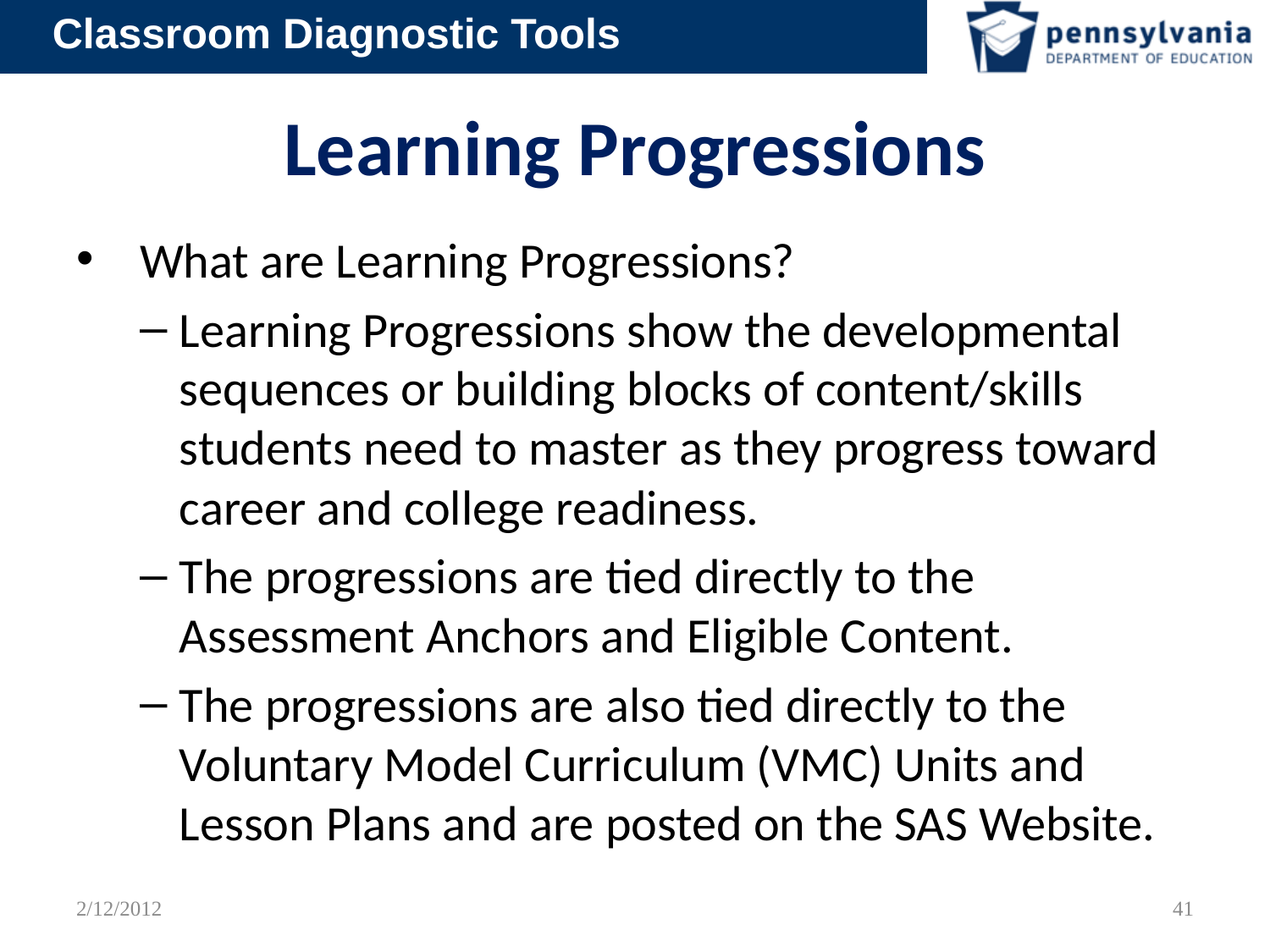

# Learning Progressions
What are Learning Progressions?
Learning Progressions show the developmental sequences or building blocks of content/skills students need to master as they progress toward career and college readiness.
The progressions are tied directly to the Assessment Anchors and Eligible Content.
The progressions are also tied directly to the Voluntary Model Curriculum (VMC) Units and Lesson Plans and are posted on the SAS Website.

2/12/2012
41